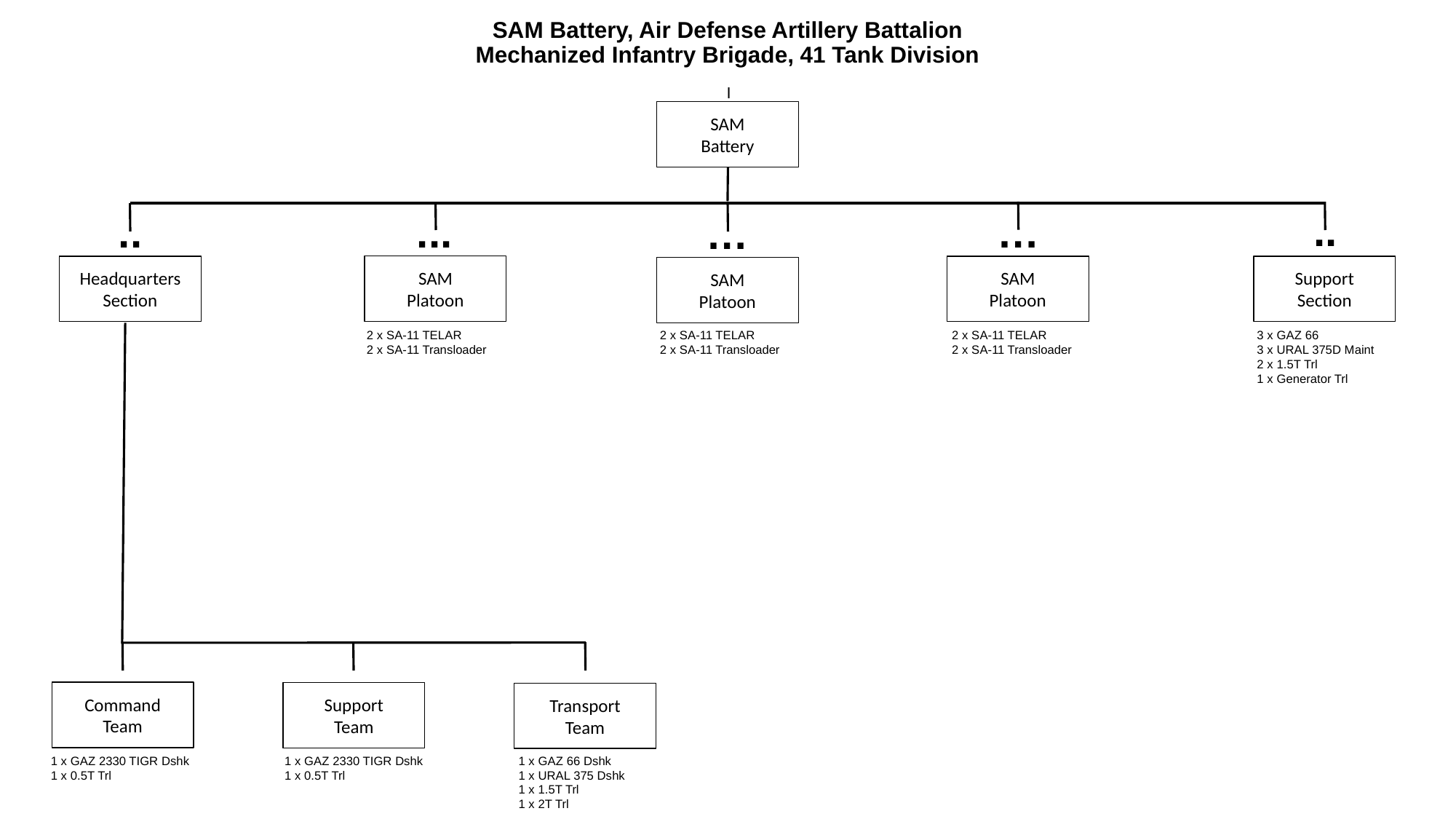

# SAM Battery, Air Defense Artillery Battalion Mechanized Infantry Brigade, 41 Tank Division
I
SAM
Battery
..
..
...
…
…
SAM
Platoon
Headquarters
Section
SAM
Platoon
Support
Section
SAM
Platoon
2 x SA-11 TELAR
2 x SA-11 Transloader
2 x SA-11 TELAR
2 x SA-11 Transloader
2 x SA-11 TELAR
2 x SA-11 Transloader
3 x GAZ 66
3 x URAL 375D Maint
2 x 1.5T Trl
1 x Generator Trl
Command
Team
Support
Team
Transport
Team
1 x GAZ 2330 TIGR Dshk
1 x 0.5T Trl
1 x GAZ 2330 TIGR Dshk
1 x 0.5T Trl
1 x GAZ 66 Dshk
1 x URAL 375 Dshk
1 x 1.5T Trl
1 x 2T Trl